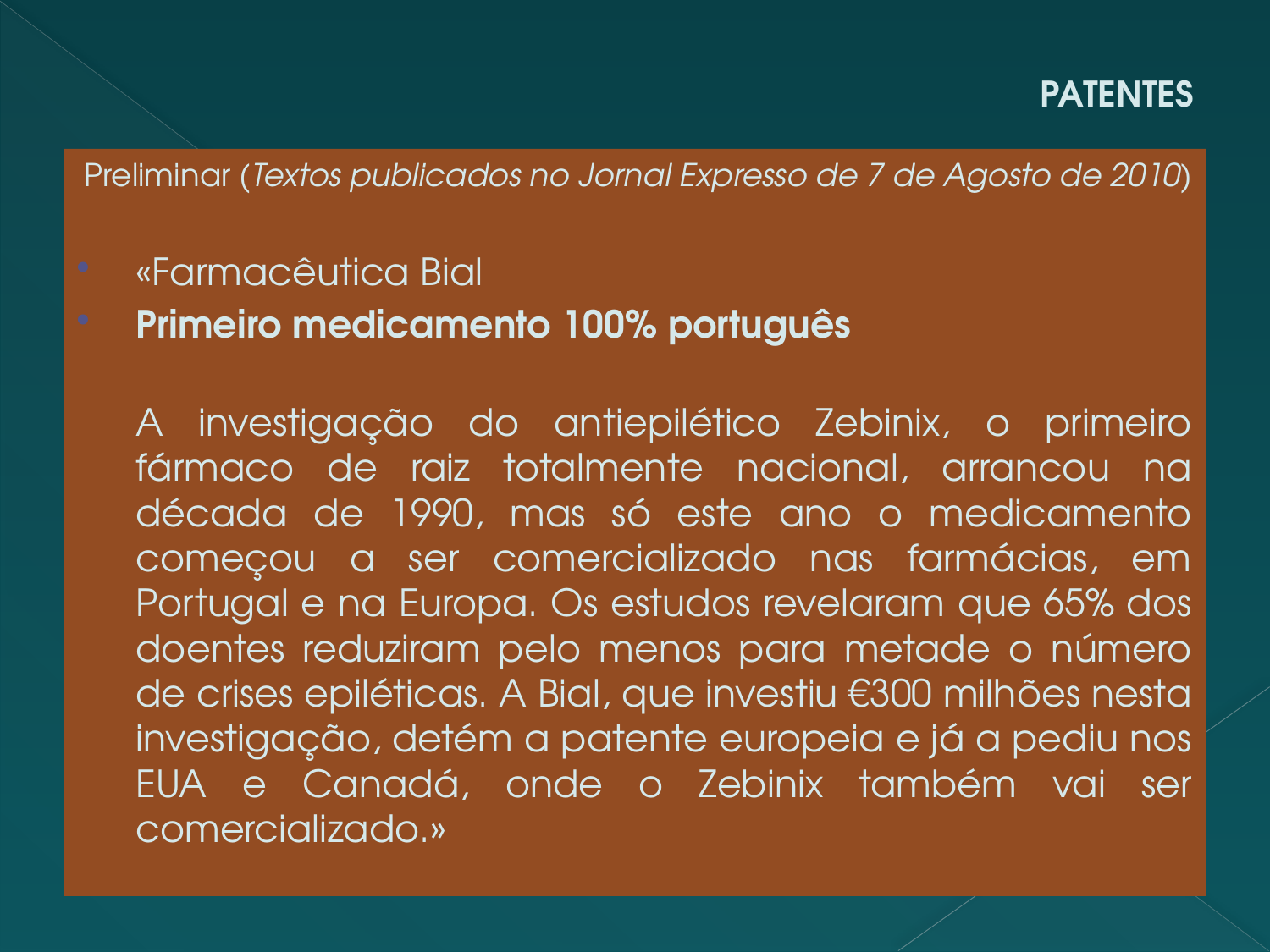

# PATENTES
Preliminar (Textos publicados no Jornal Expresso de 7 de Agosto de 2010)

«Farmacêutica Bial
Primeiro medicamento 100% português
A investigação do antiepilético Zebinix, o primeiro fármaco de raiz totalmente nacional, arrancou na década de 1990, mas só este ano o medicamento começou a ser comercializado nas farmácias, em Portugal e na Europa. Os estudos revelaram que 65% dos doentes reduziram pelo menos para metade o número de crises epiléticas. A Bial, que investiu €300 milhões nesta investigação, detém a patente europeia e já a pediu nos EUA e Canadá, onde o Zebinix também vai ser comercializado.»